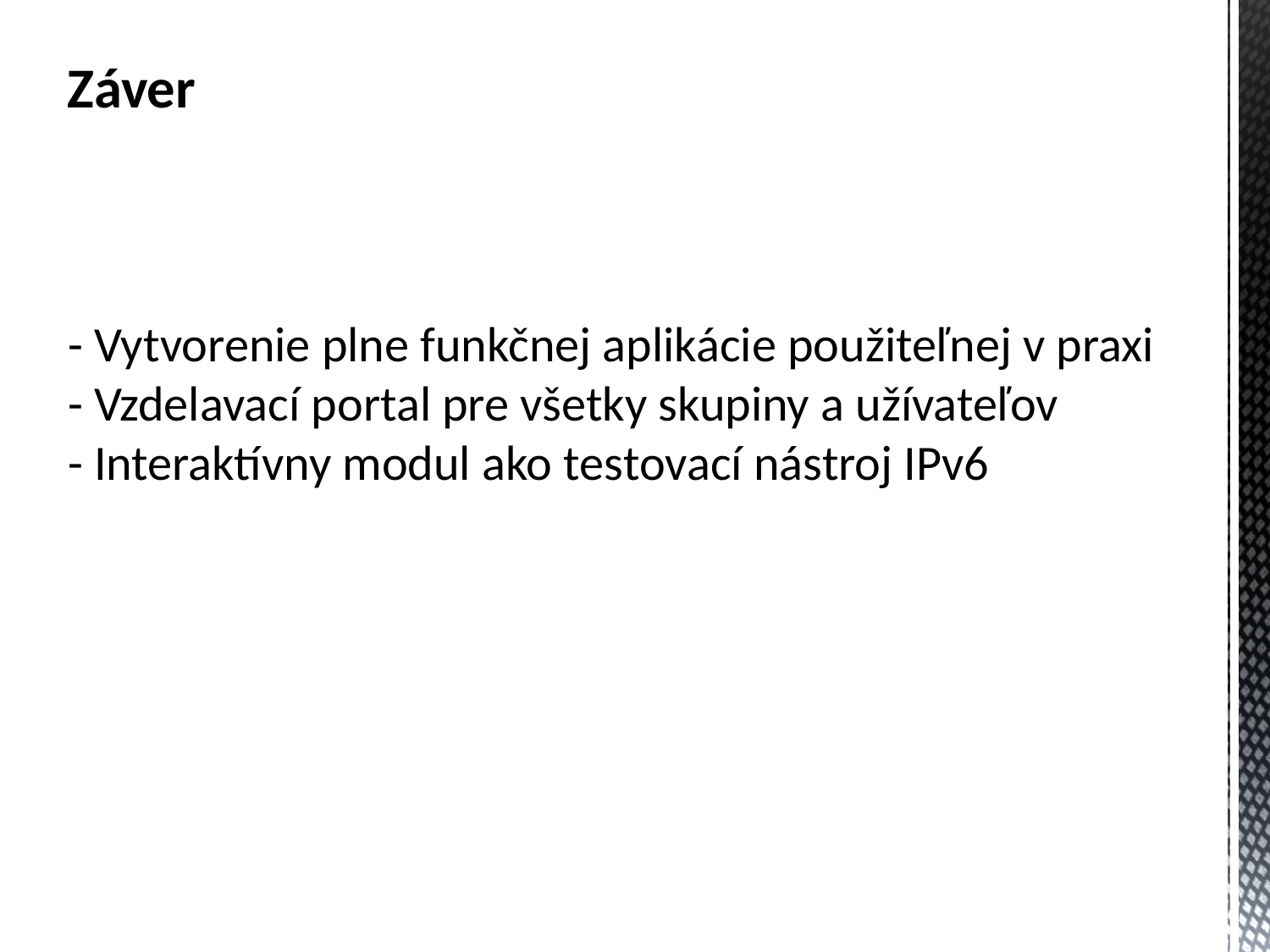

Záver
# - Vytvorenie plne funkčnej aplikácie použiteľnej v praxi - Vzdelavací portal pre všetky skupiny a užívateľov - Interaktívny modul ako testovací nástroj IPv6